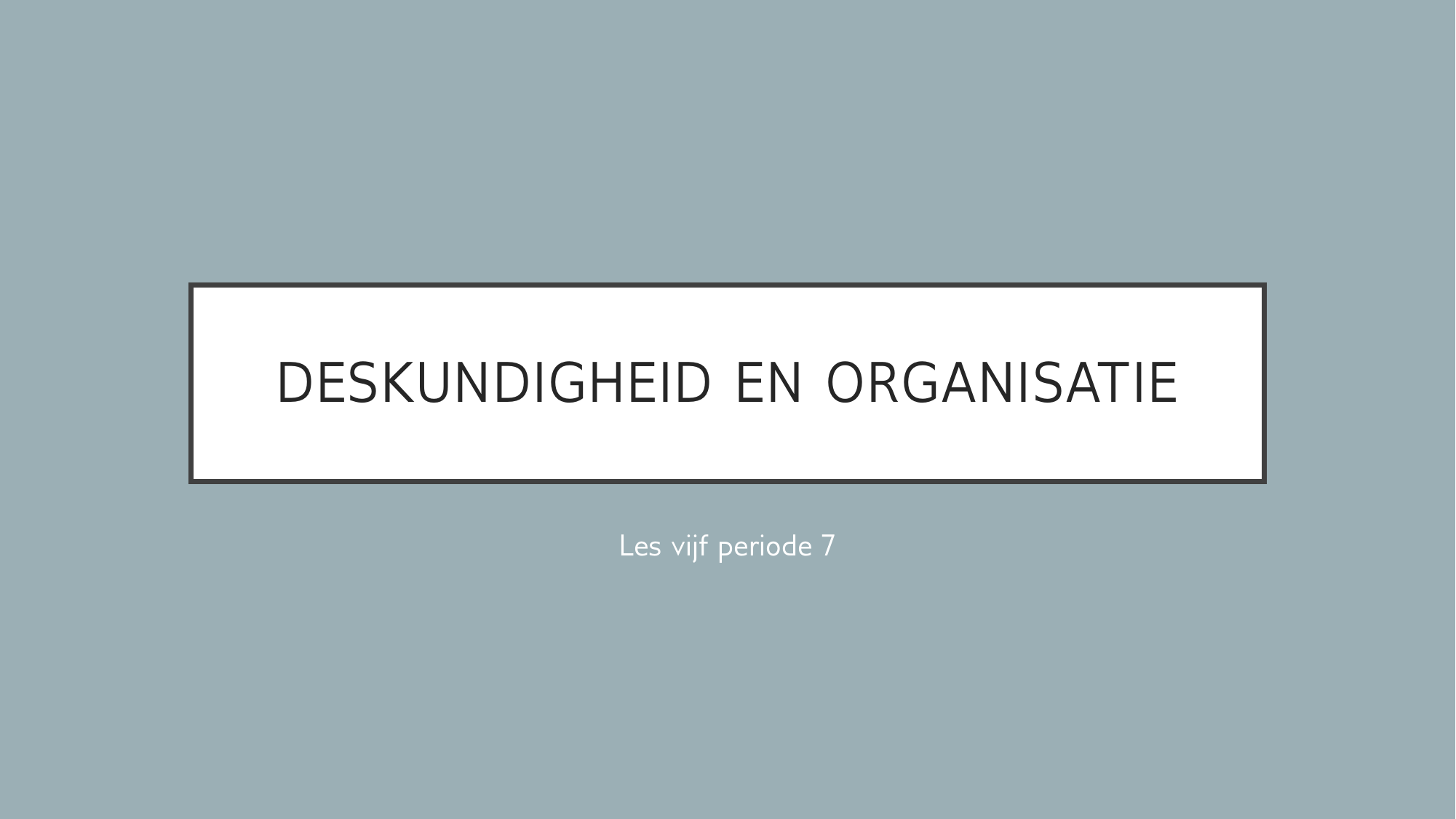

# Deskundigheid en organisatie
Les vijf periode 7